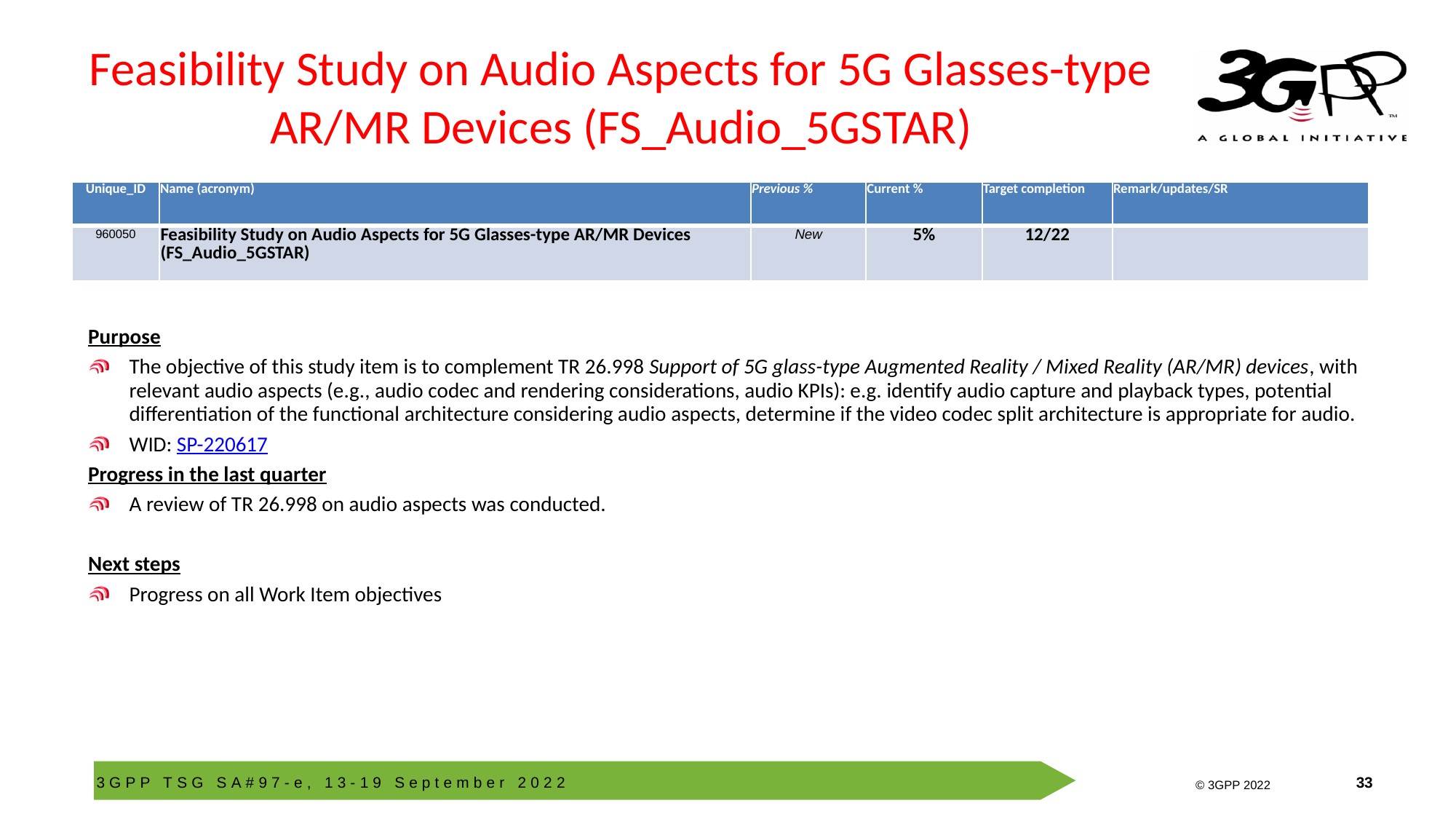

# Feasibility Study on Audio Aspects for 5G Glasses-type AR/MR Devices (FS_Audio_5GSTAR)
| Unique\_ID | Name (acronym) | Previous % | Current % | Target completion | Remark/updates/SR |
| --- | --- | --- | --- | --- | --- |
| 960050 | Feasibility Study on Audio Aspects for 5G Glasses-type AR/MR Devices (FS\_Audio\_5GSTAR) | New | 5% | 12/22 |  |
Purpose
The objective of this study item is to complement TR 26.998 Support of 5G glass-type Augmented Reality / Mixed Reality (AR/MR) devices, with relevant audio aspects (e.g., audio codec and rendering considerations, audio KPIs): e.g. identify audio capture and playback types, potential differentiation of the functional architecture considering audio aspects, determine if the video codec split architecture is appropriate for audio.
WID: SP-220617
Progress in the last quarter
A review of TR 26.998 on audio aspects was conducted.

Next steps
Progress on all Work Item objectives